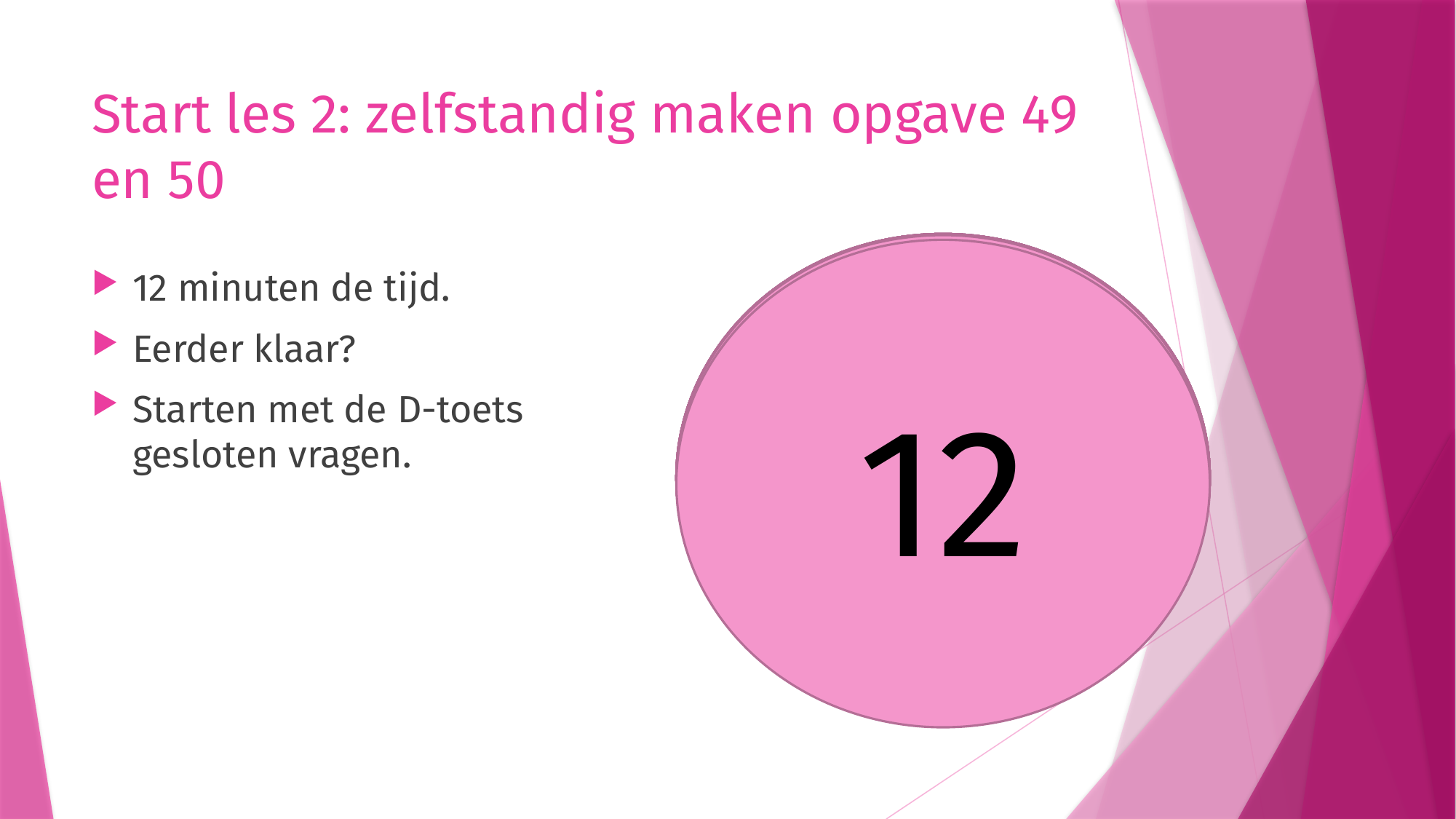

# Start les 2: zelfstandig maken opgave 49 en 50
10
9
8
5
6
7
4
3
1
2
11
12
12 minuten de tijd.
Eerder klaar?
Starten met de D-toets gesloten vragen.